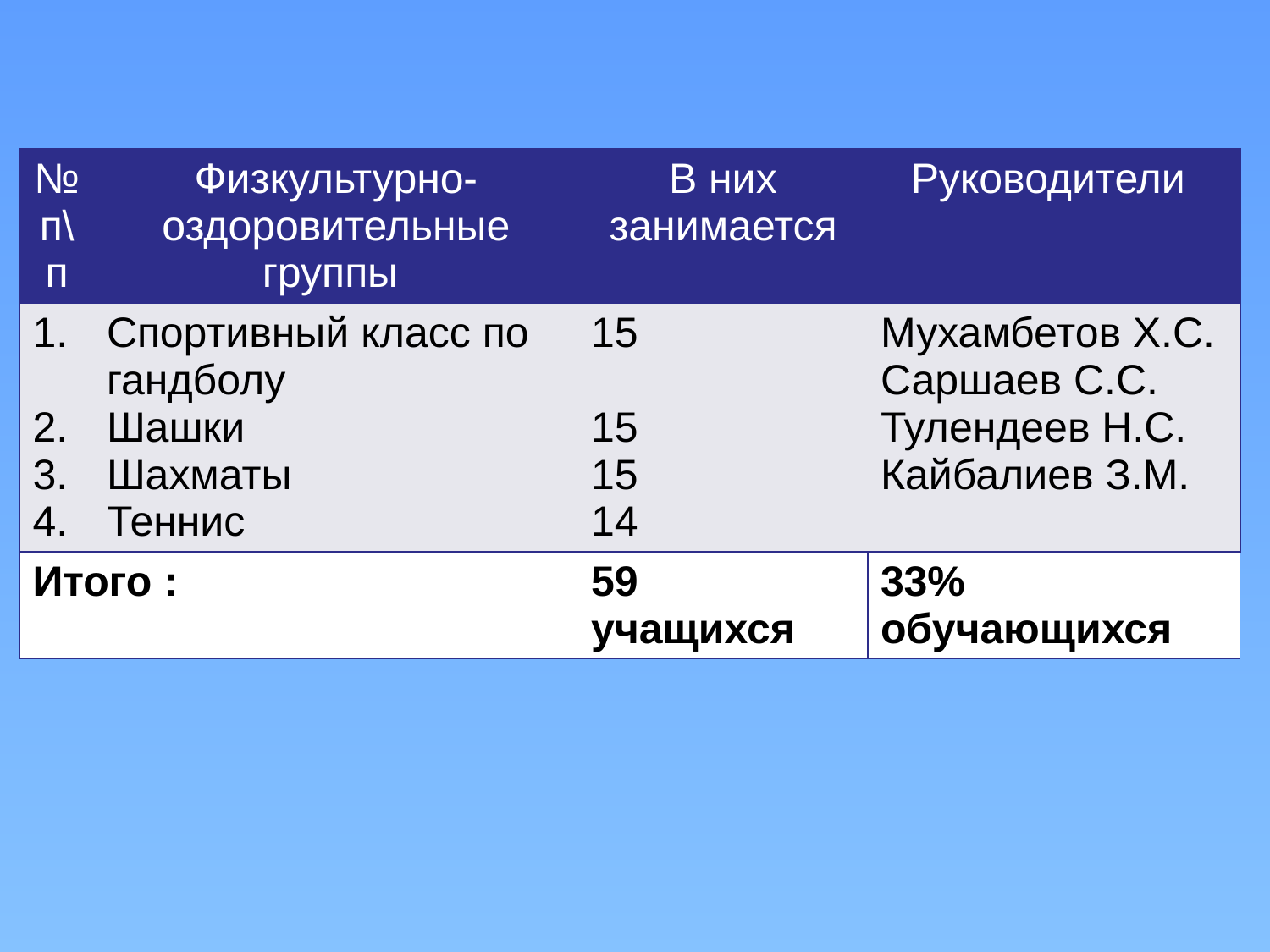

| №п\п | Физкультурно-оздоровительные группы | В них занимается | Руководители |
| --- | --- | --- | --- |
| 1. 2. 3. 4. | Спортивный класс по гандболу Шашки Шахматы Теннис | 15 15 15 14 | Мухамбетов Х.С. Саршаев С.С. Тулендеев Н.С. Кайбалиев З.М. |
| Итого : |  | 59 учащихся | 33% обучающихся |